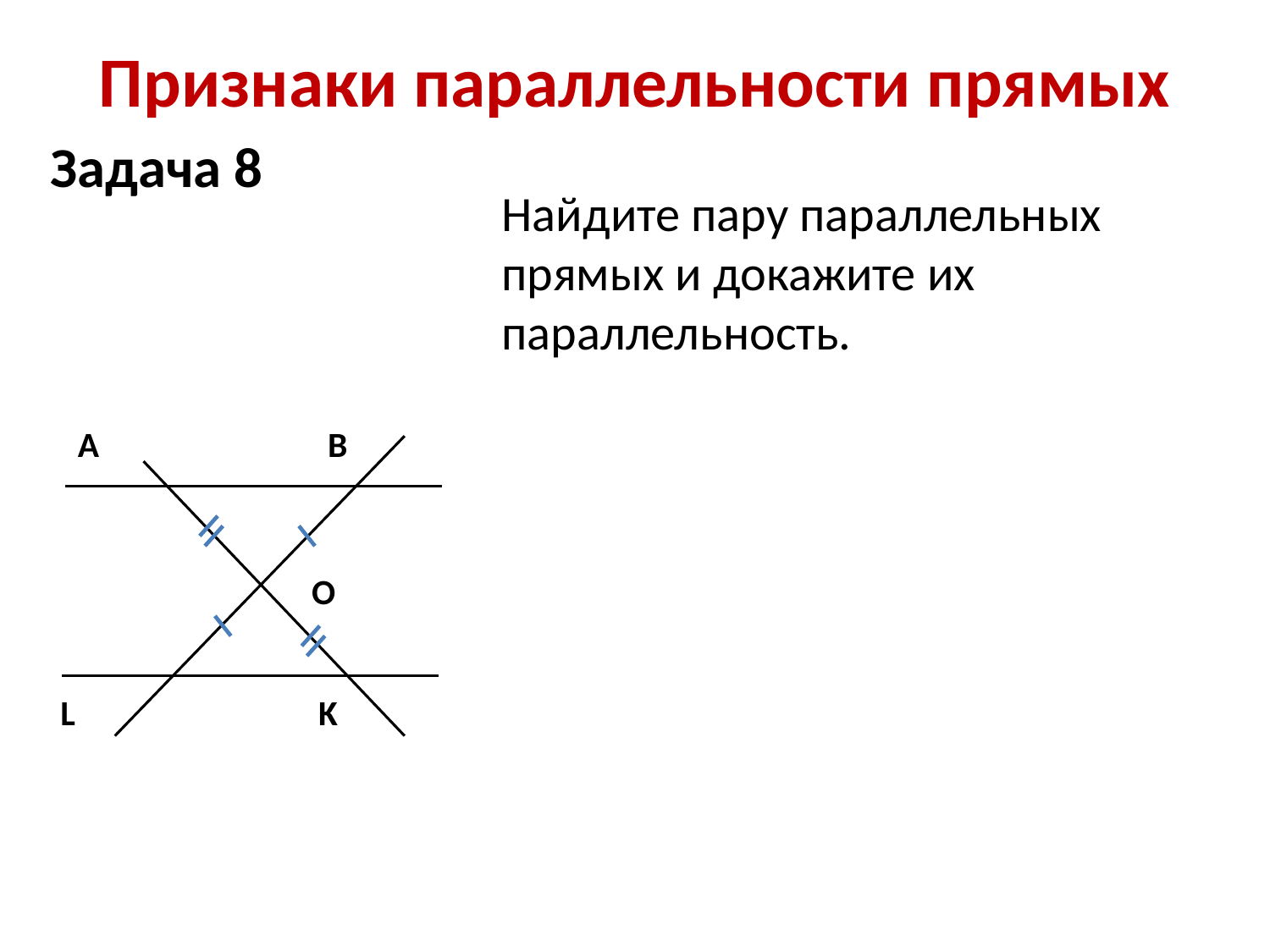

# Признаки параллельности прямых
Задача 8
Найдите пару параллельных прямых и докажите их параллельность.

A
B
O
L
K